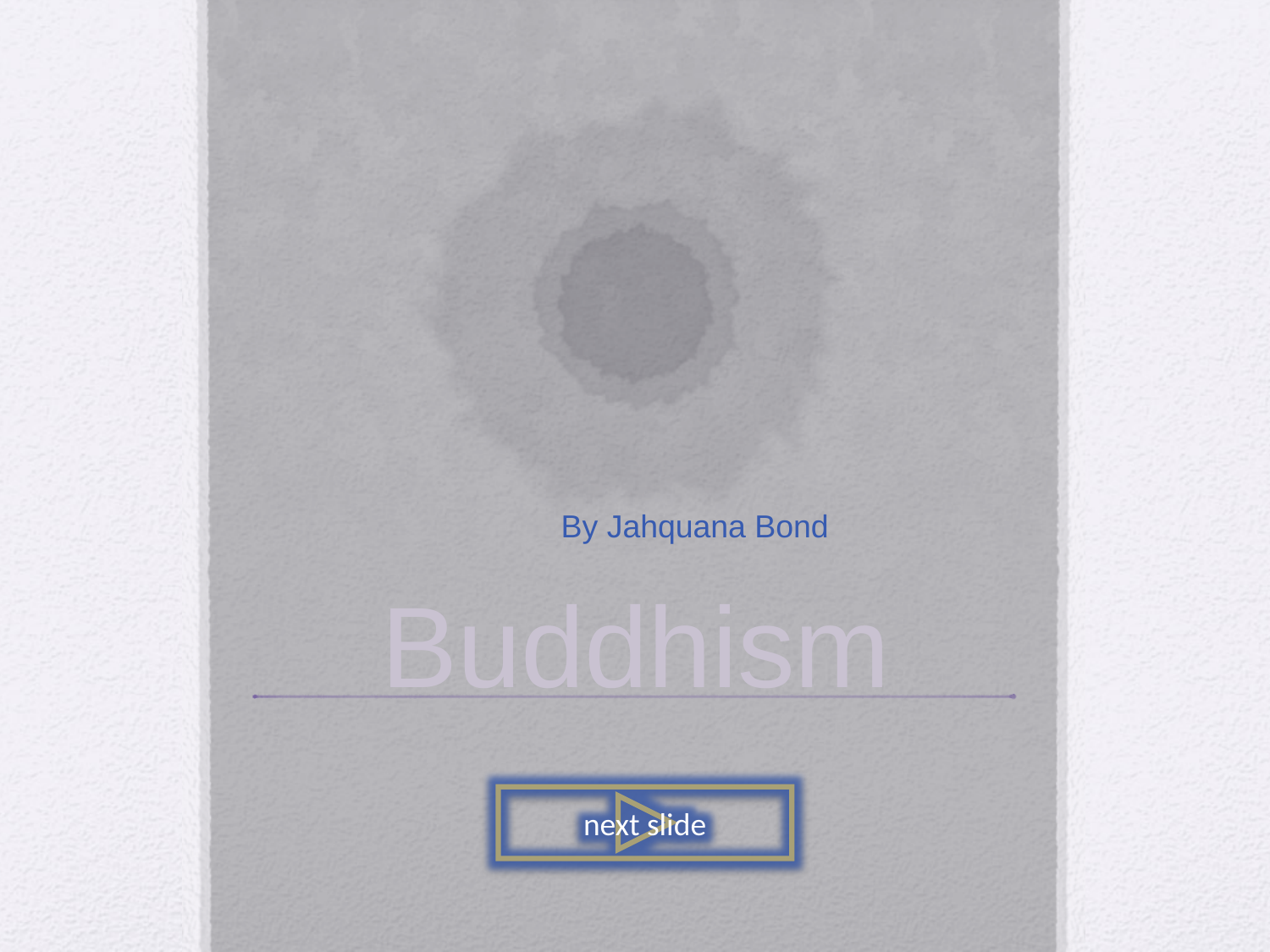

By Jahquana Bond
# Buddhism
next slide